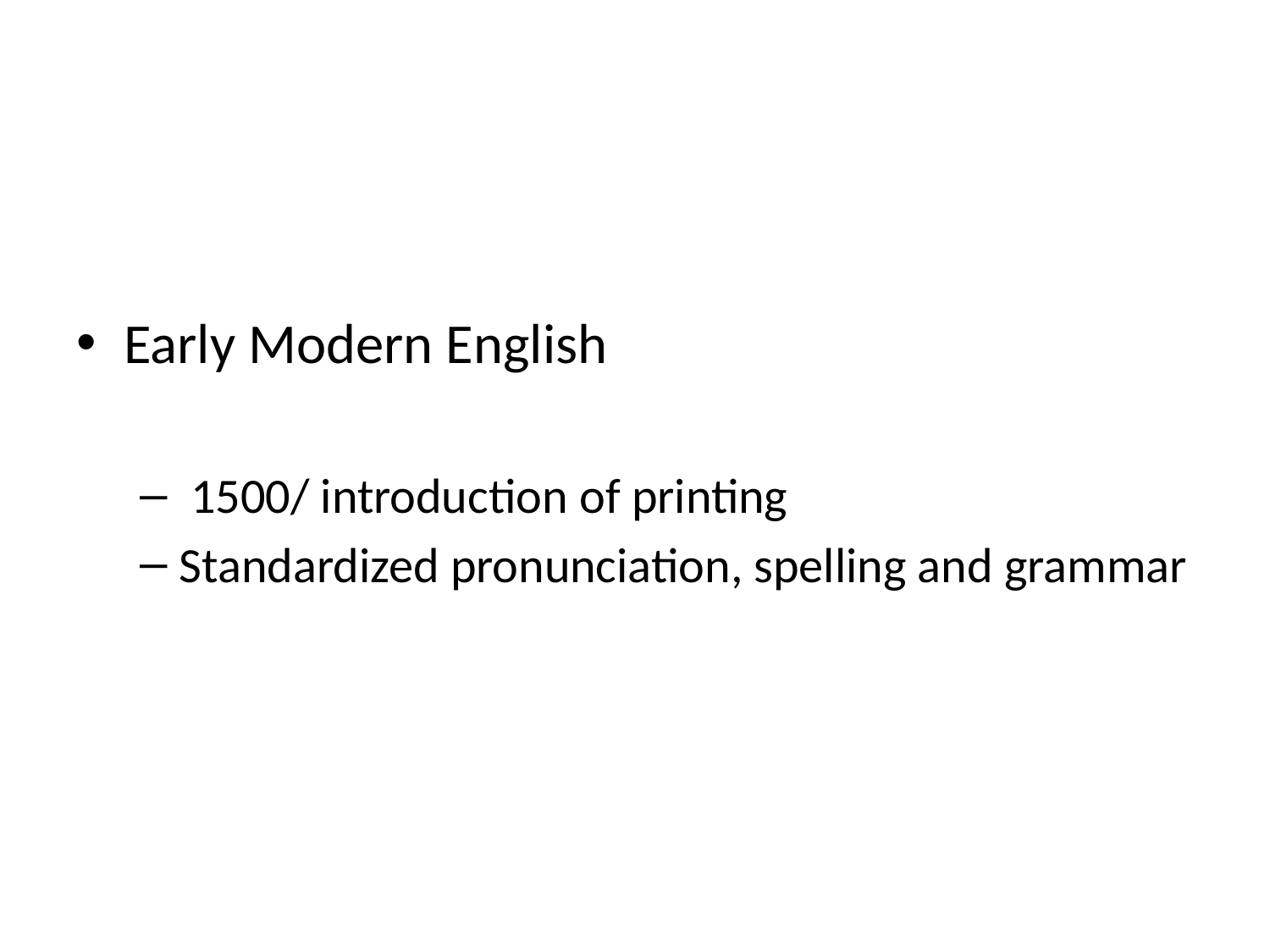

#

Early Modern English

 1500/ introduction of printing
Standardized pronunciation, spelling and grammar